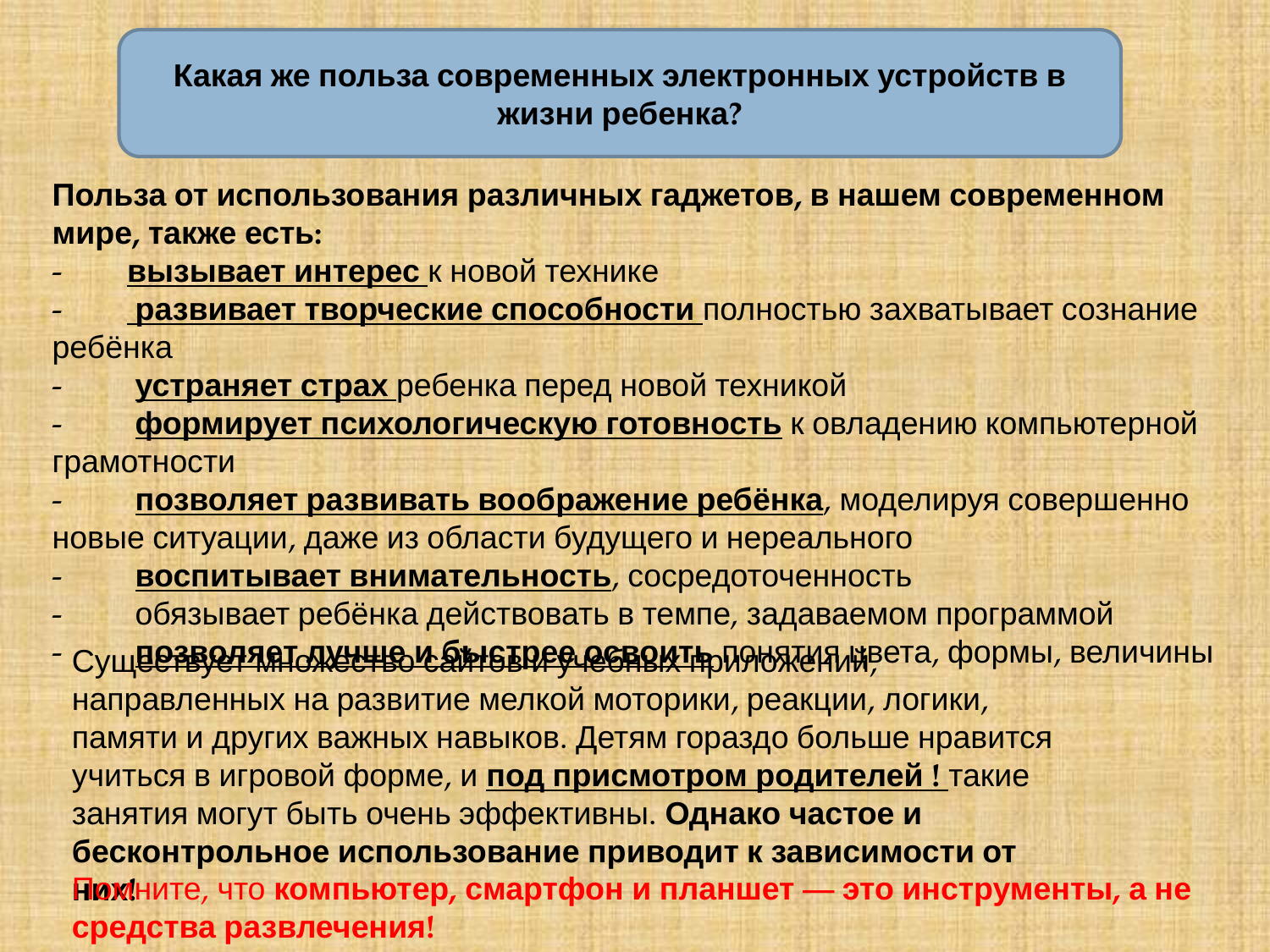

Какая же польза современных электронных устройств в жизни ребенка?
Польза от использования различных гаджетов, в нашем современном мире, также есть:
-        вызывает интерес к новой технике
-         развивает творческие способности полностью захватывает сознание ребёнка
-         устраняет страх ребенка перед новой техникой
-         формирует психологическую готовность к овладению компьютерной грамотности
-         позволяет развивать воображение ребёнка, моделируя совершенно новые ситуации, даже из области будущего и нереального
-         воспитывает внимательность, сосредоточенность
-         обязывает ребёнка действовать в темпе, задаваемом программой
-         позволяет лучше и быстрее освоить понятия цвета, формы, величины

Существует множество сайтов и учебных приложений, направленных на развитие мелкой моторики, реакции, логики, памяти и других важных навыков. Детям гораздо больше нравится учиться в игровой форме, и под присмотром родителей ! такие занятия могут быть очень эффективны. Однако частое и бесконтрольное использование приводит к зависимости от них!
Помните, что компьютер, смартфон и планшет — это инструменты, а не средства развлечения!